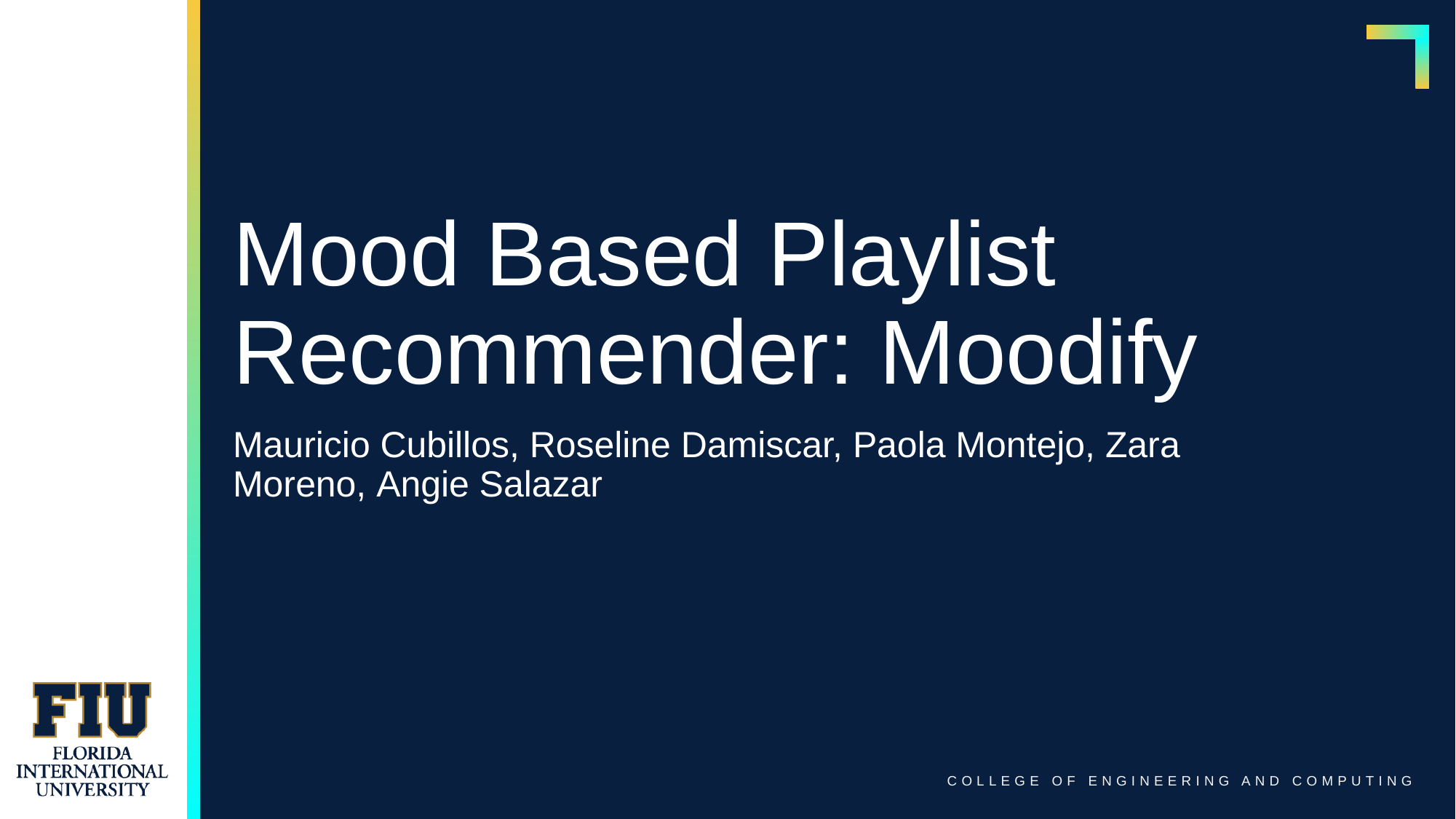

# Mood Based Playlist Recommender: Moodify
Mauricio Cubillos, Roseline Damiscar, Paola Montejo, Zara Moreno, Angie Salazar